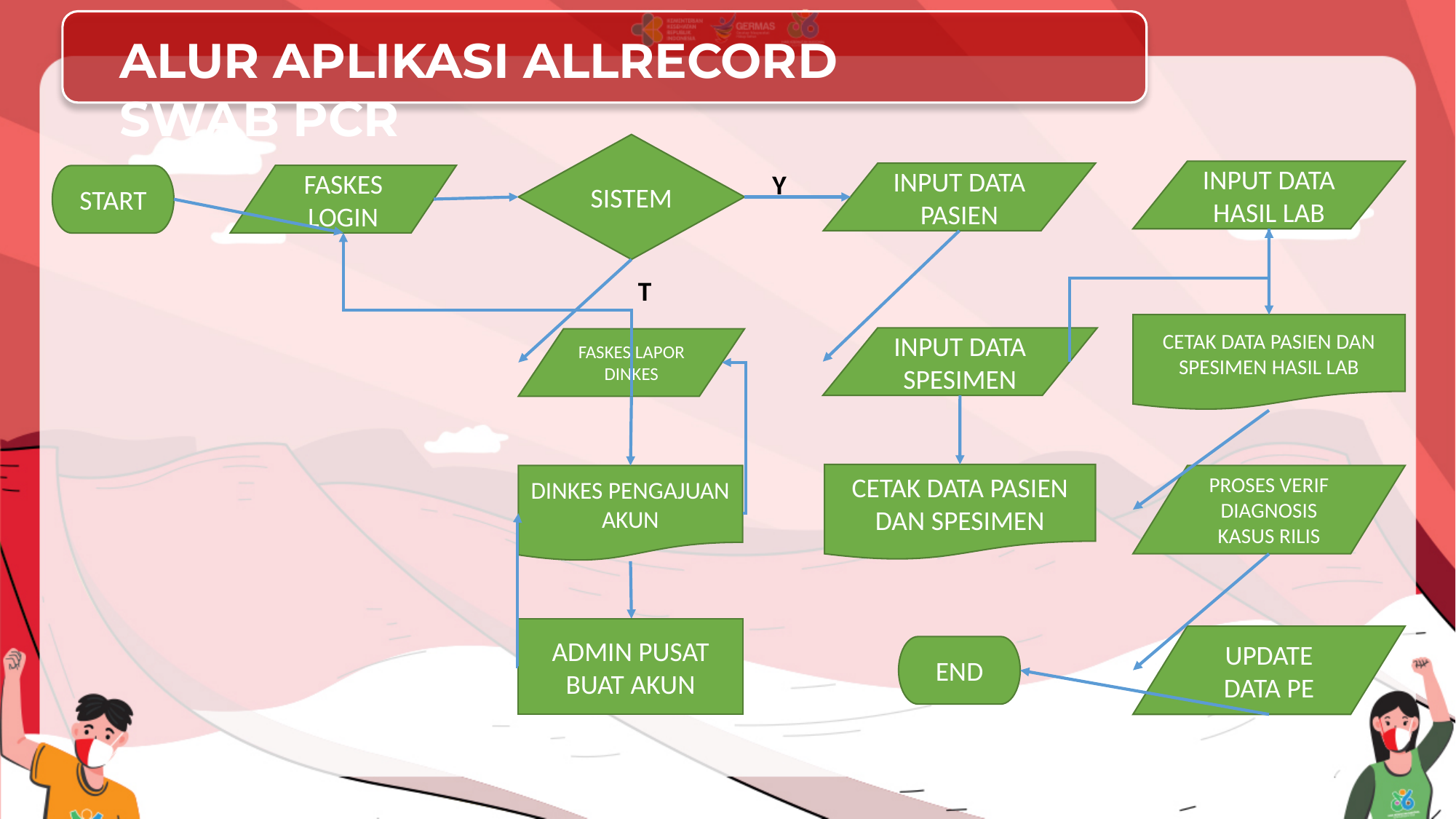

ALUR APLIKASI ALLRECORD SWAB PCR
SISTEM
INPUT DATA HASIL LAB
Y
INPUT DATA PASIEN
FASKES LOGIN
START
T
CETAK DATA PASIEN DAN SPESIMEN HASIL LAB
INPUT DATA SPESIMEN
FASKES LAPOR DINKES
CETAK DATA PASIEN DAN SPESIMEN
DINKES PENGAJUAN AKUN
PROSES VERIF DIAGNOSIS KASUS RILIS
ADMIN PUSAT BUAT AKUN
UPDATE DATA PE
END